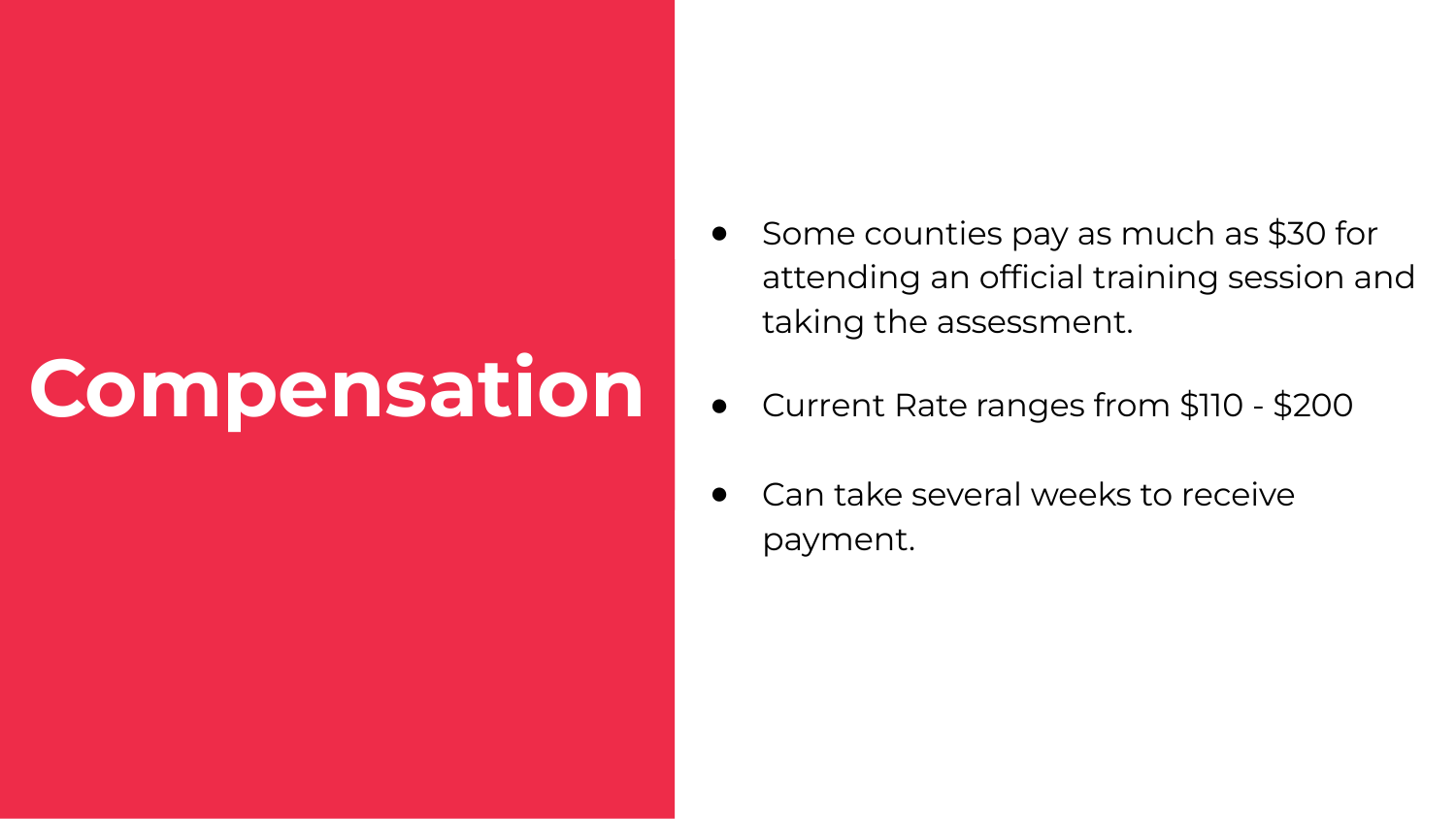

Some counties pay as much as $30 for attending an official training session and taking the assessment.
Current Rate ranges from $110 - $200
Can take several weeks to receive payment.

Compensation